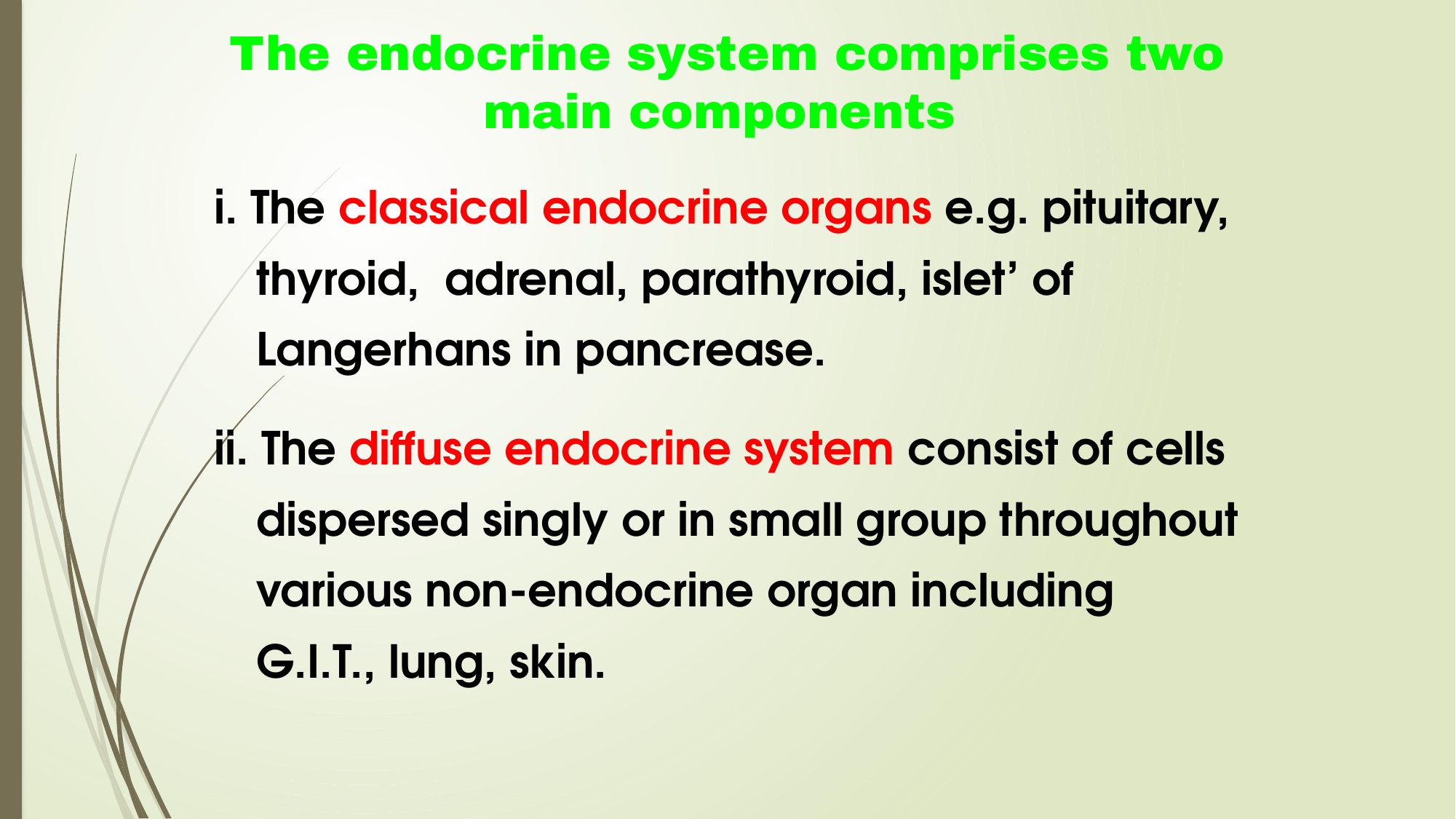

The endocrine system comprises two main components
i. The classical endocrine organs e.g. pituitary, thyroid,  adrenal, parathyroid, islet’ of Langerhans in pancrease.

ii. The diffuse endocrine system consist of cells dispersed singly or in small group throughout various non-endocrine organ including G.I.T., lung, skin.